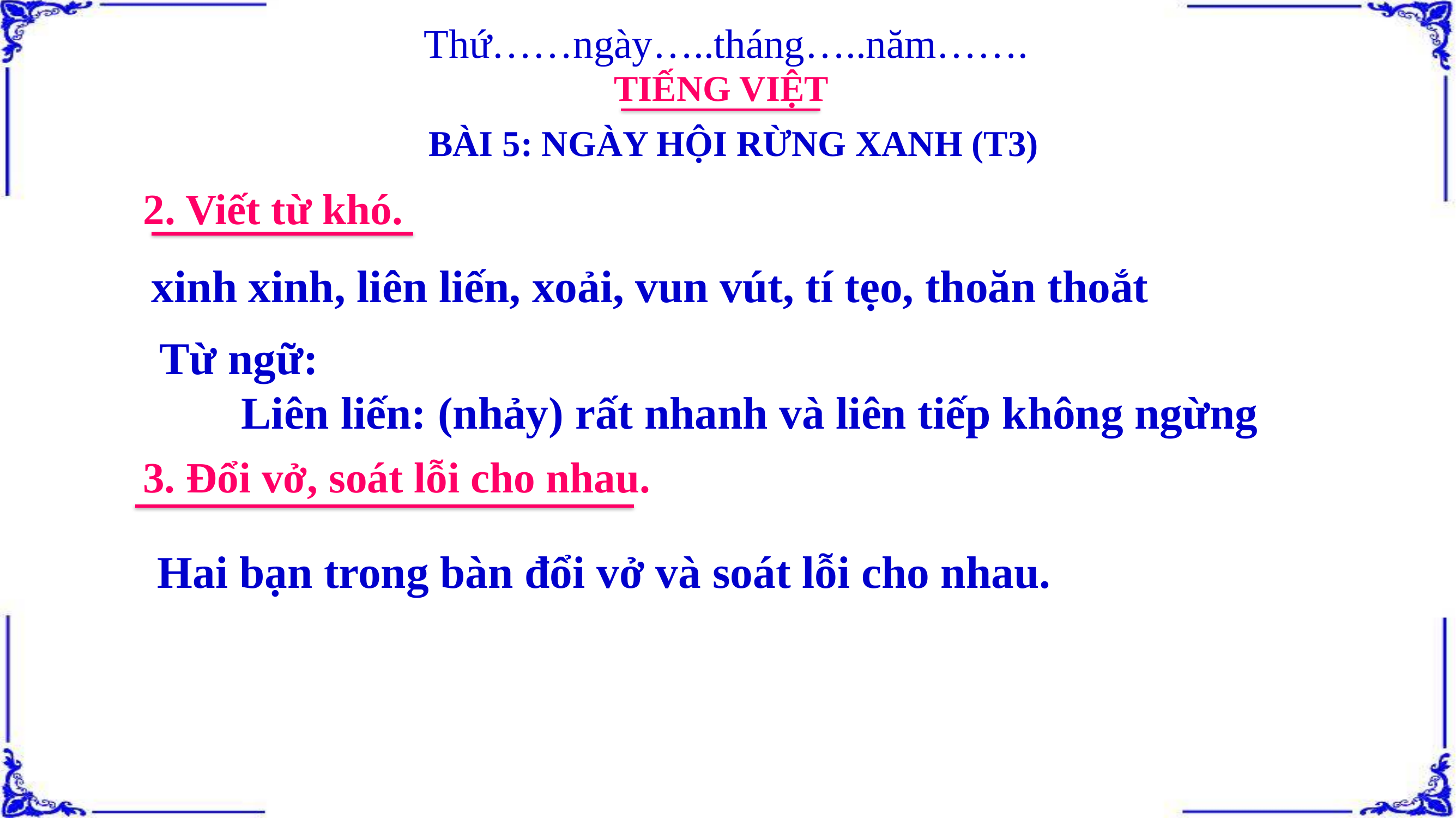

Thứ……ngày…..tháng…..năm…….
TIẾNG VIỆT
BÀI 5: NGÀY HỘI RỪNG XANH (T3)
2. Viết từ khó.
xinh xinh, liên liến, xoải, vun vút, tí tẹo, thoăn thoắt
Từ ngữ:
	Liên liến: (nhảy) rất nhanh và liên tiếp không ngừng
3. Đổi vở, soát lỗi cho nhau.
Hai bạn trong bàn đổi vở và soát lỗi cho nhau.